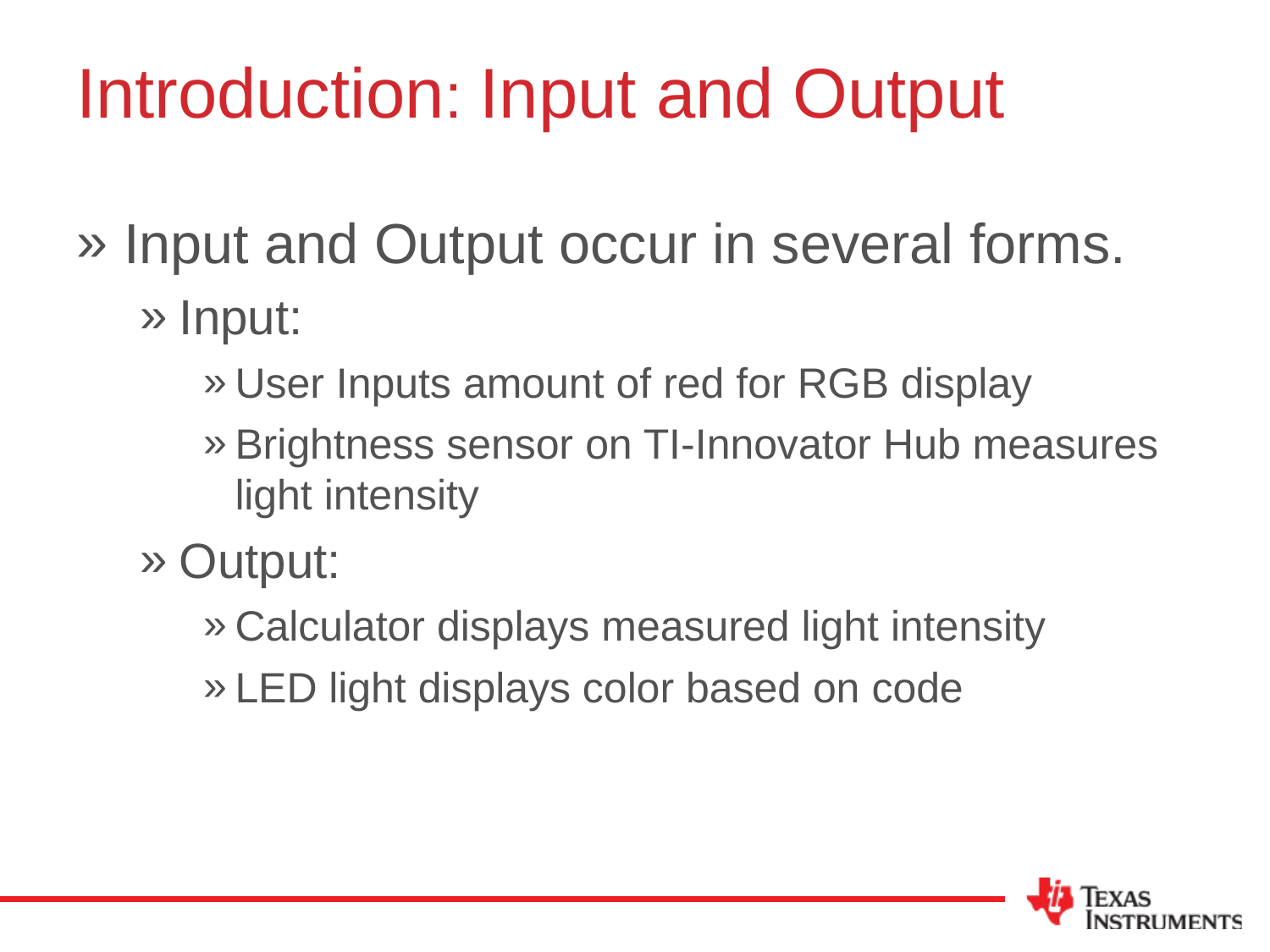

# Introduction: Input and Output
Input and Output occur in several forms.
Input:
User Inputs amount of red for RGB display
Brightness sensor on TI-Innovator Hub measures light intensity
Output:
Calculator displays measured light intensity
LED light displays color based on code